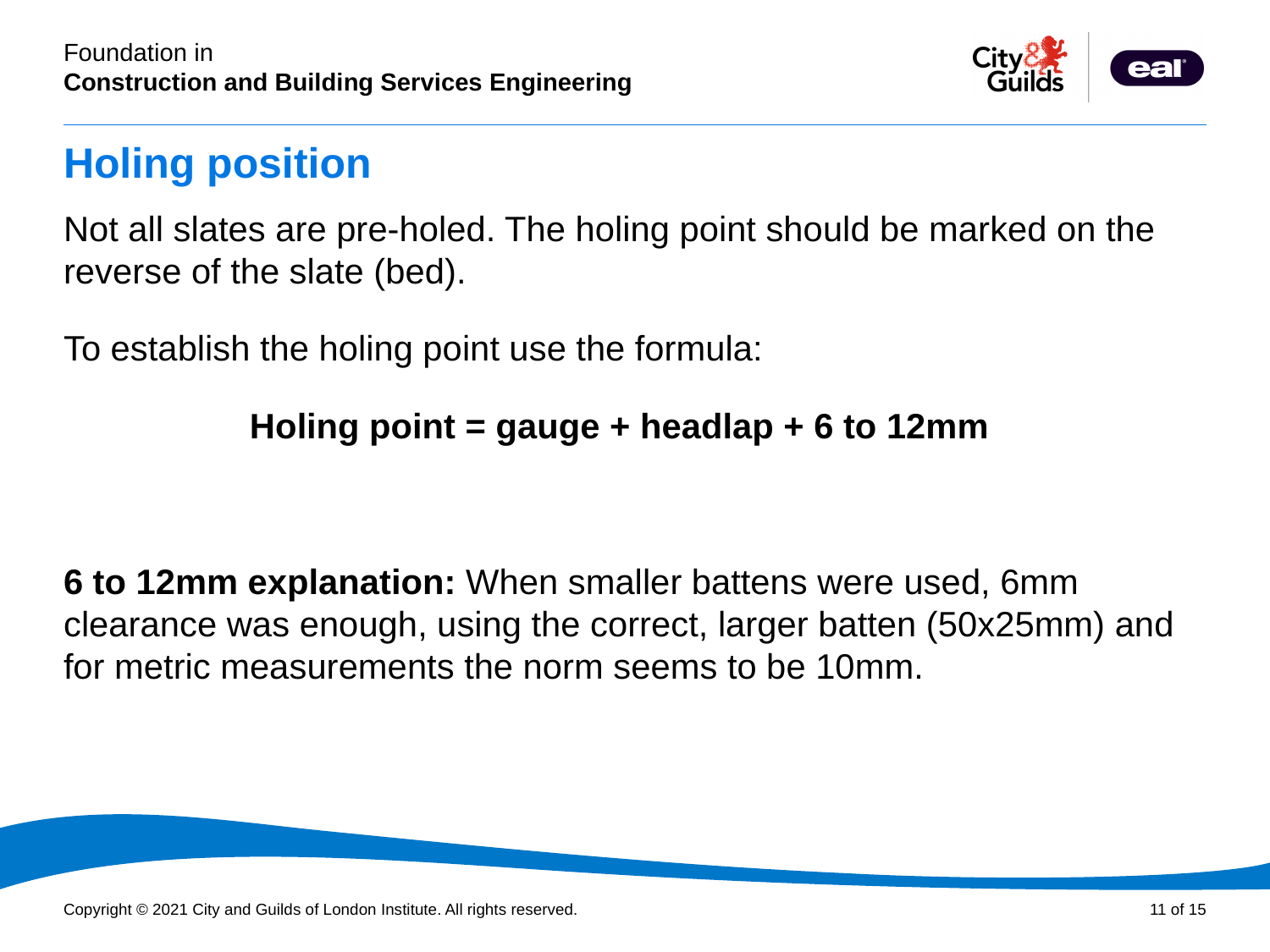

# Holing position
Not all slates are pre-holed. The holing point should be marked on the reverse of the slate (bed).
To establish the holing point use the formula:
Holing point = gauge + headlap + 6 to 12mm

6 to 12mm explanation: When smaller battens were used, 6mm clearance was enough, using the correct, larger batten (50x25mm) and for metric measurements the norm seems to be 10mm.